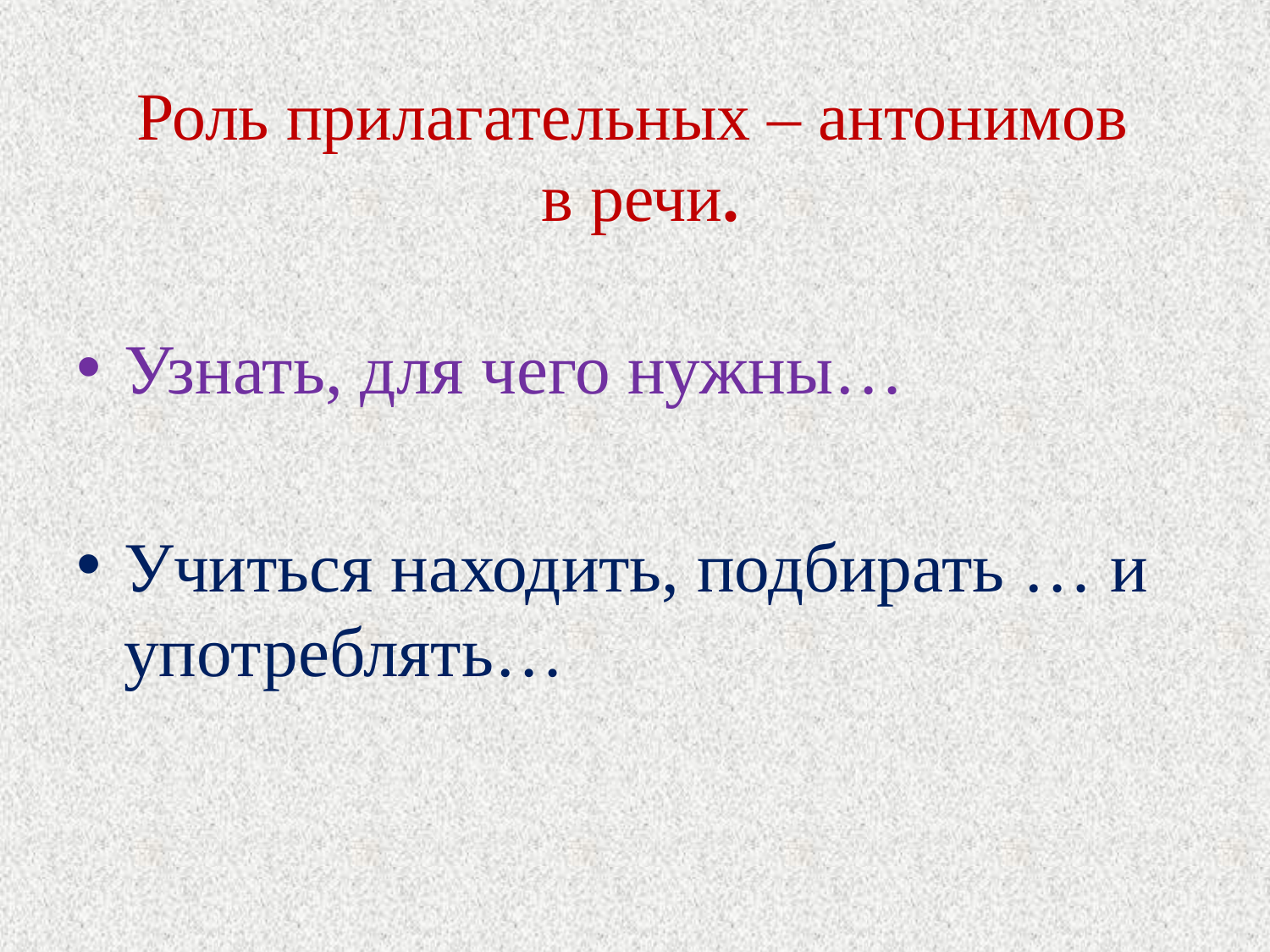

# Роль прилагательных – антонимов в речи.
Узнать, для чего нужны…

Учиться находить, подбирать … и употреблять…